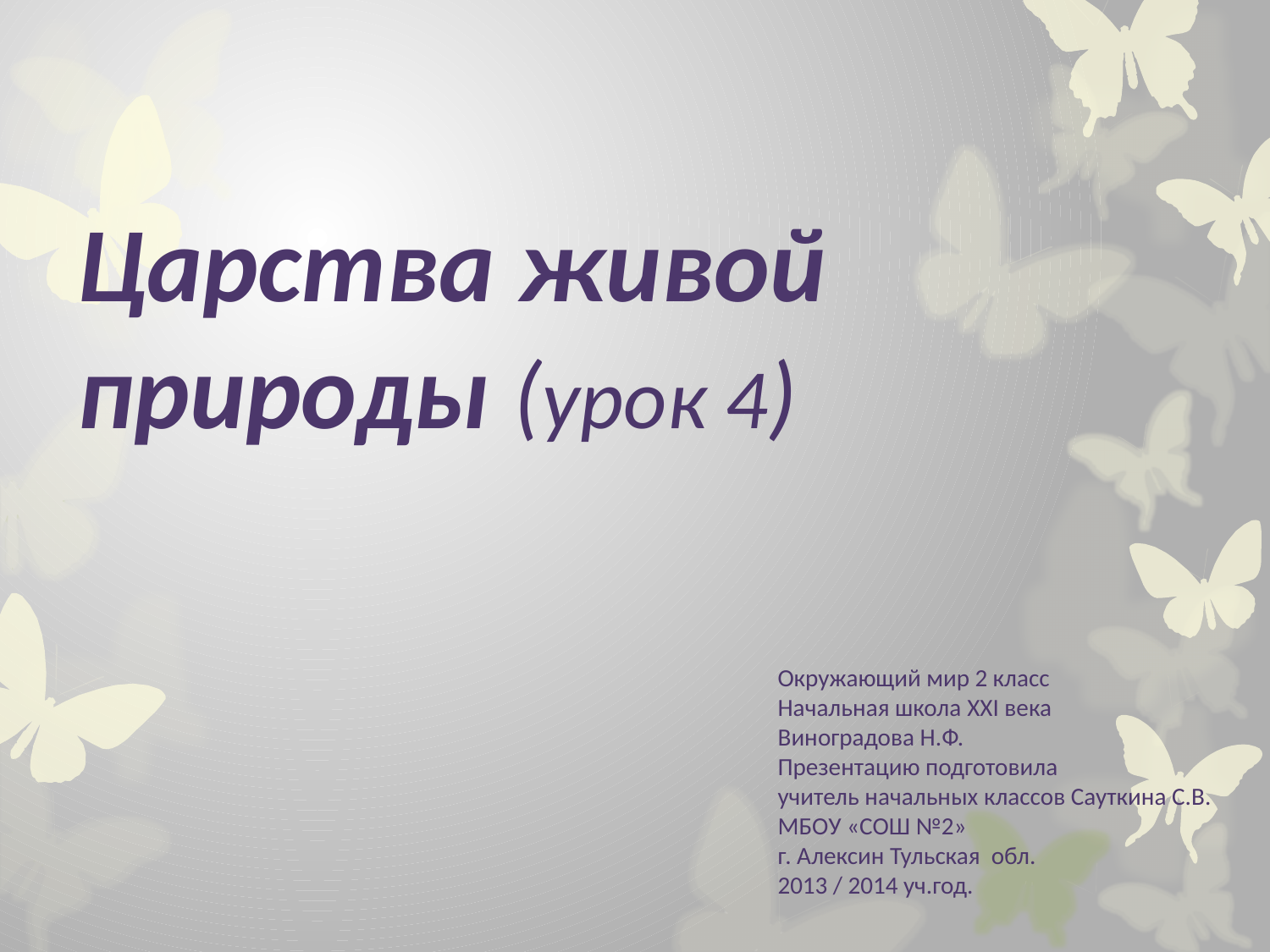

# Царства живой природы (урок 4)
Окружающий мир 2 класс
Начальная школа XXI века
Виноградова Н.Ф.
Презентацию подготовила
учитель начальных классов Сауткина С.В.
МБОУ «СОШ №2»
г. Алексин Тульская  обл.
2013 / 2014 уч.год.